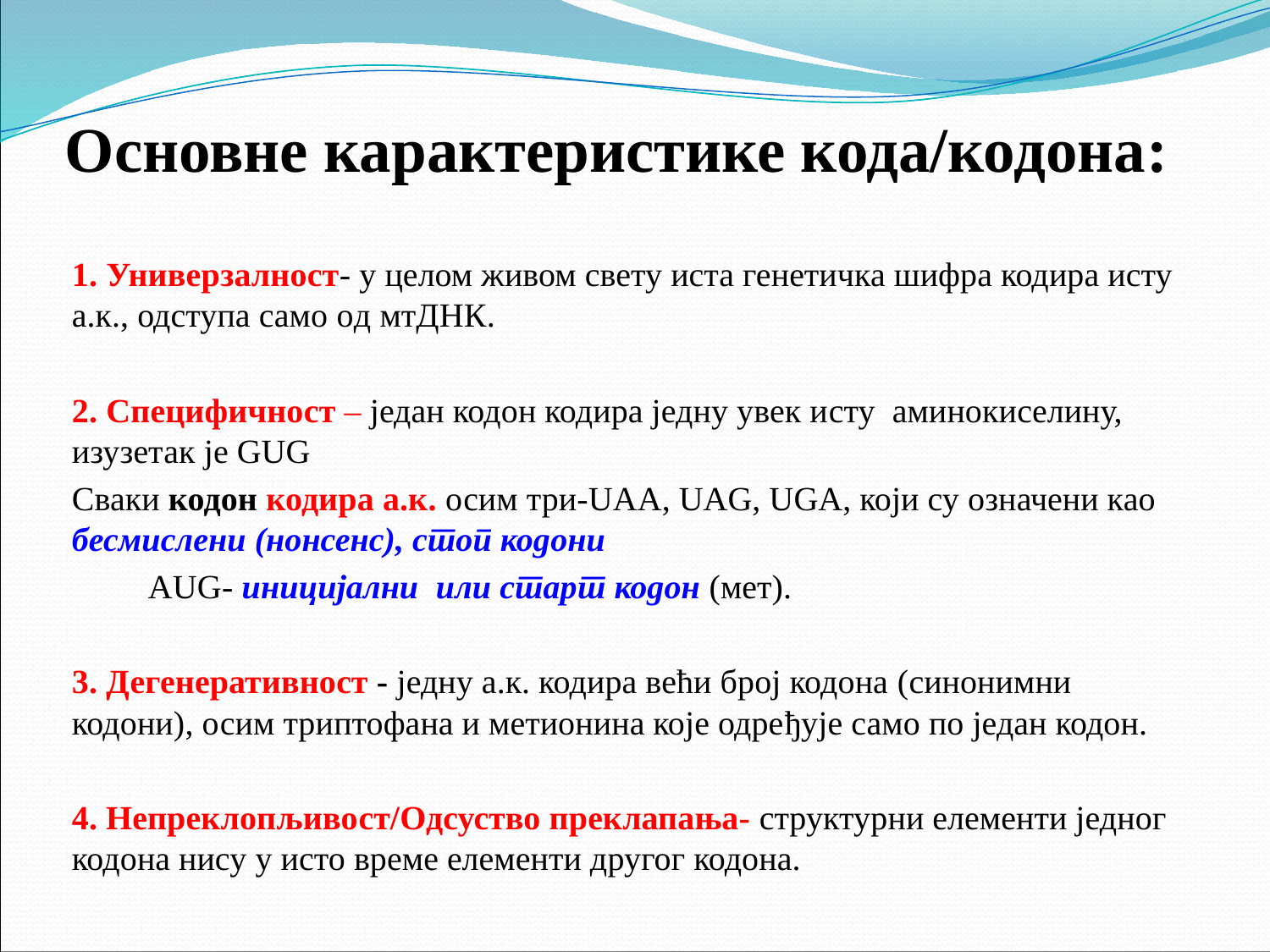

# Основне карактеристике кода/кодона:
1. Универзалност- у целом живом свету иста генетичка шифра кодира исту а.к., одступа само oд мтДНК.

2. Специфичност – један кодон кодира једну увек исту  аминокиселину, изузетак је GUG
Сваки кодон кодира а.к. осим три-UАА, UАG, UGА, који су означени као бесмислени (нонсенс), стоп кодони
         АUG- иницијални  или старт кодон (мет).

3. Дегенеративност - једну а.к. кодира већи број кодона (синонимни кодони), осим триптофана и метионина које одређује само по један кодон.

4. Непреклопљивост/Одсуство преклапања- структурни елементи једног кодона нису у исто време елементи другог кодона.